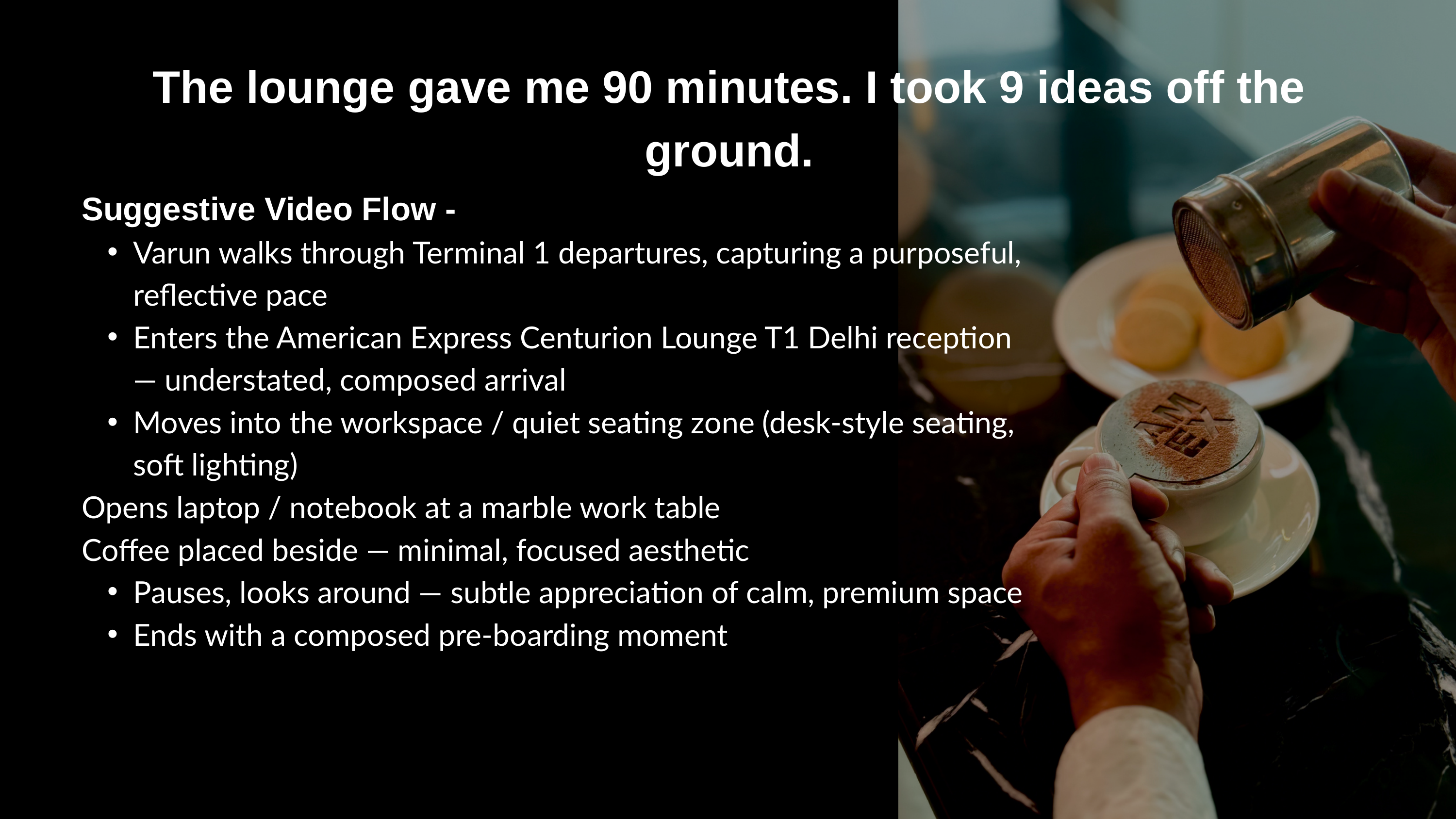

The lounge gave me 90 minutes. I took 9 ideas off the ground.
Suggestive Video Flow -
Varun walks through Terminal 1 departures, capturing a purposeful, reflective pace
Enters the American Express Centurion Lounge T1 Delhi reception — understated, composed arrival
Moves into the workspace / quiet seating zone (desk-style seating, soft lighting)
Opens laptop / notebook at a marble work table
Coffee placed beside — minimal, focused aesthetic
Pauses, looks around — subtle appreciation of calm, premium space
Ends with a composed pre-boarding moment